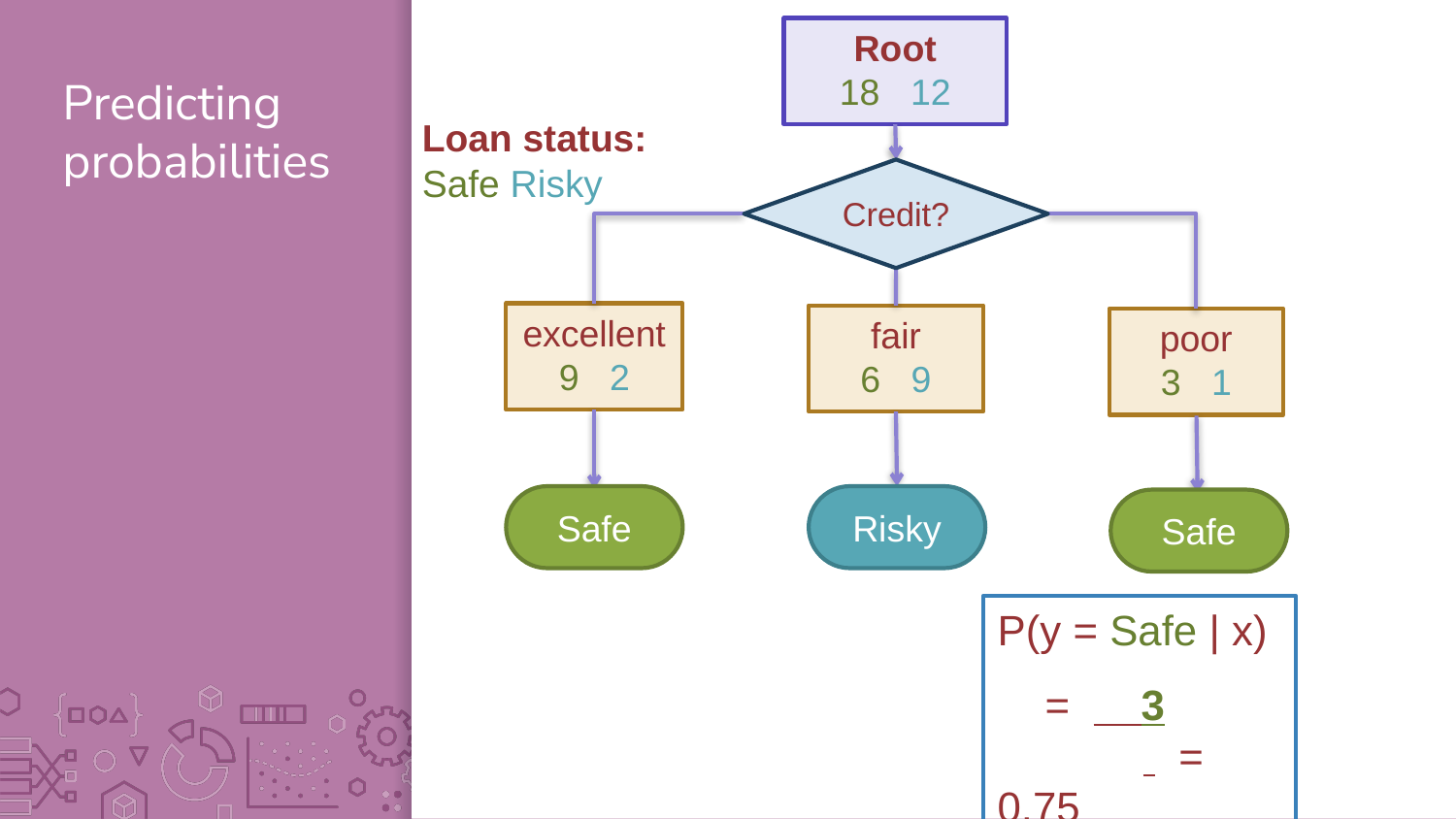

Root
18   12
# Predicting probabilities
Loan status:
Safe Risky
Credit?
excellent
9   2
fair
6   9

poor
3   1
Safe
Risky
Safe
P(y = Safe | x)

    =      3	   = 0.75
          3 + 1